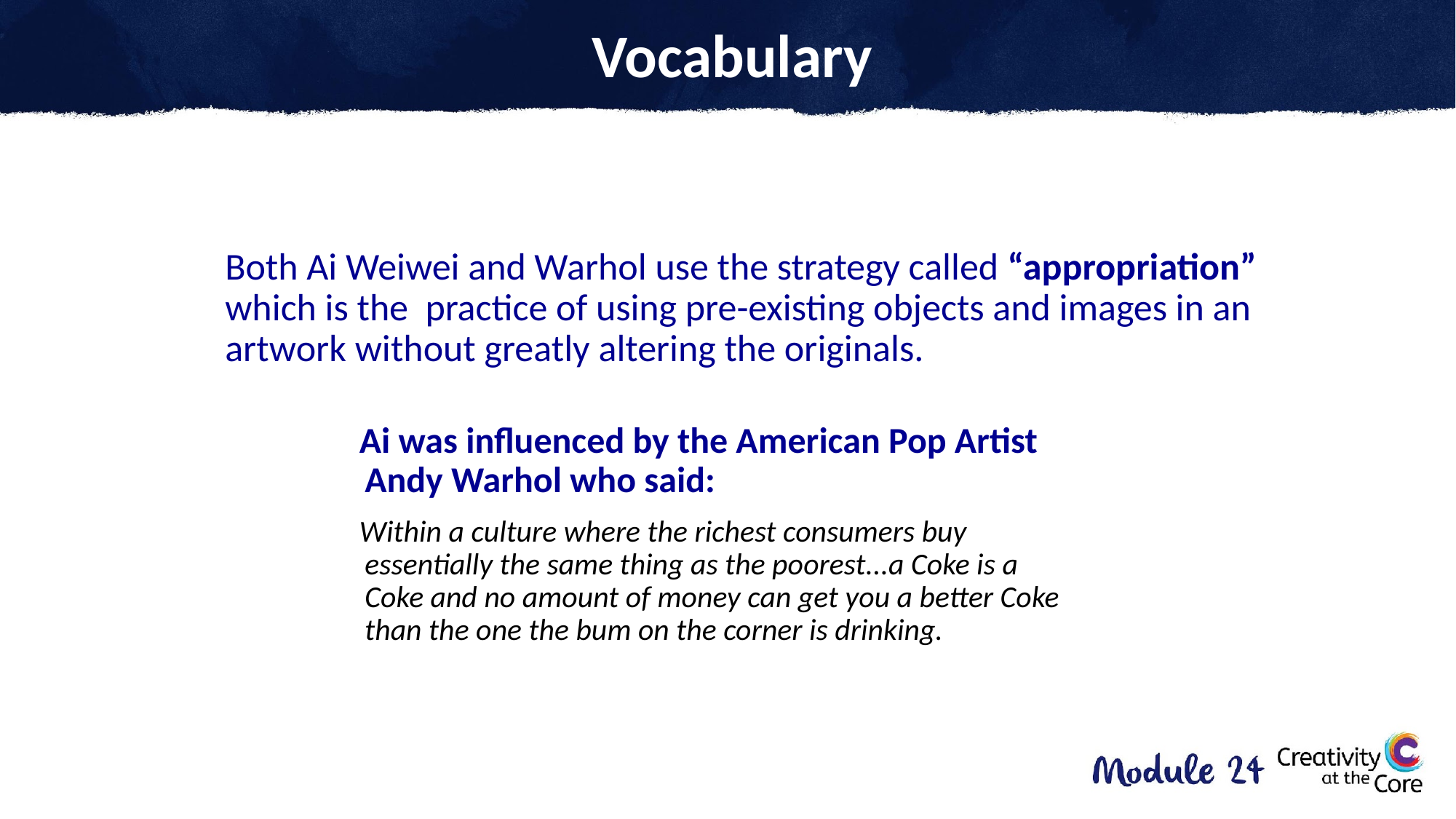

# Vocabulary
Both Ai Weiwei and Warhol use the strategy called “appropriation”
which is the  practice of using pre-existing objects and images in an
artwork without greatly altering the originals.

    Ai was influenced by the American Pop Artist Andy Warhol who said:
    Within a culture where the richest consumers buy essentially the same thing as the poorest...a Coke is a Coke and no amount of money can get you a better Coke than the one the bum on the corner is drinking.